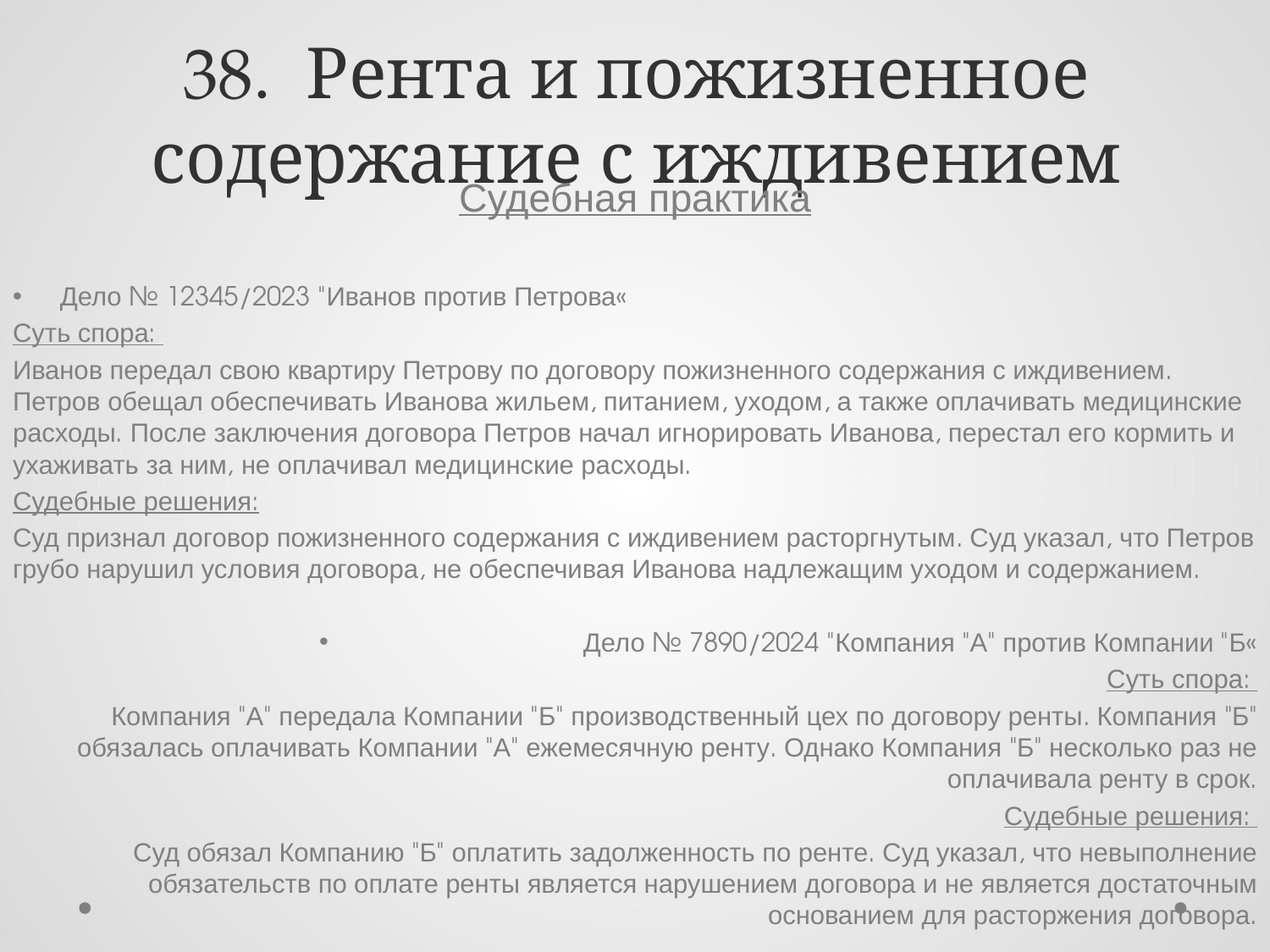

# 38.  Рента и пожизненное содержание с иждивением
Судебная практика

Дело № 12345/2023 "Иванов против Петрова«
Суть спора:
Иванов передал свою квартиру Петрову по договору пожизненного содержания с иждивением. Петров обещал обеспечивать Иванова жильем, питанием, уходом, а также оплачивать медицинские расходы. После заключения договора Петров начал игнорировать Иванова, перестал его кормить и ухаживать за ним, не оплачивал медицинские расходы.
Судебные решения:
Суд признал договор пожизненного содержания с иждивением расторгнутым. Суд указал, что Петров грубо нарушил условия договора, не обеспечивая Иванова надлежащим уходом и содержанием.

Дело № 7890/2024 "Компания "А" против Компании "Б«
Суть спора:
Компания "А" передала Компании "Б" производственный цех по договору ренты. Компания "Б" обязалась оплачивать Компании "А" ежемесячную ренту. Однако Компания "Б" несколько раз не оплачивала ренту в срок.
Судебные решения:
Суд обязал Компанию "Б" оплатить задолженность по ренте. Суд указал, что невыполнение обязательств по оплате ренты является нарушением договора и не является достаточным основанием для расторжения договора.